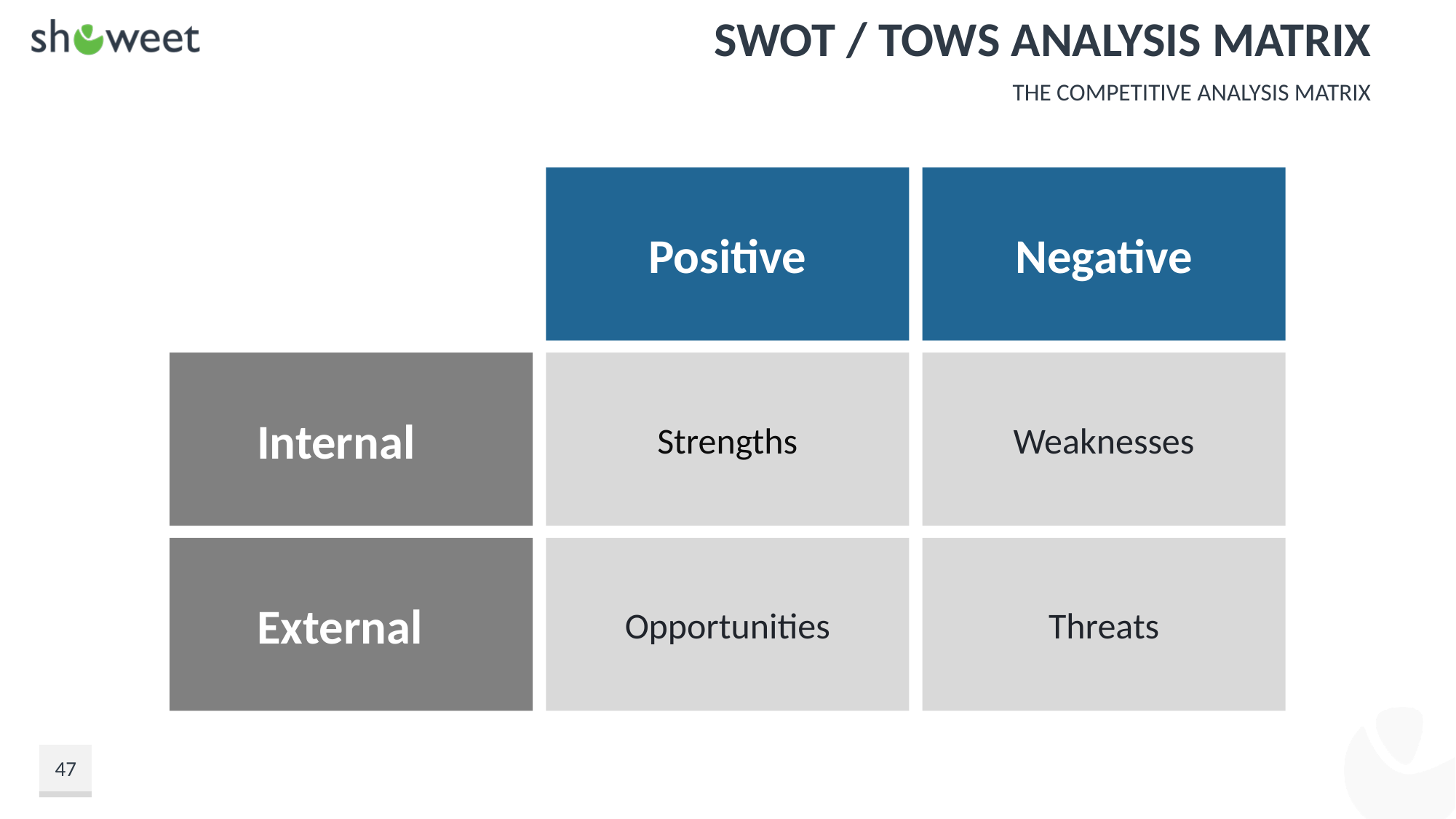

# SWOT / TOWS Analysis Matrix
The Competitive Analysis Matrix
Positive
Negative
Internal
Strengths
Weaknesses
External
Opportunities
Threats
47